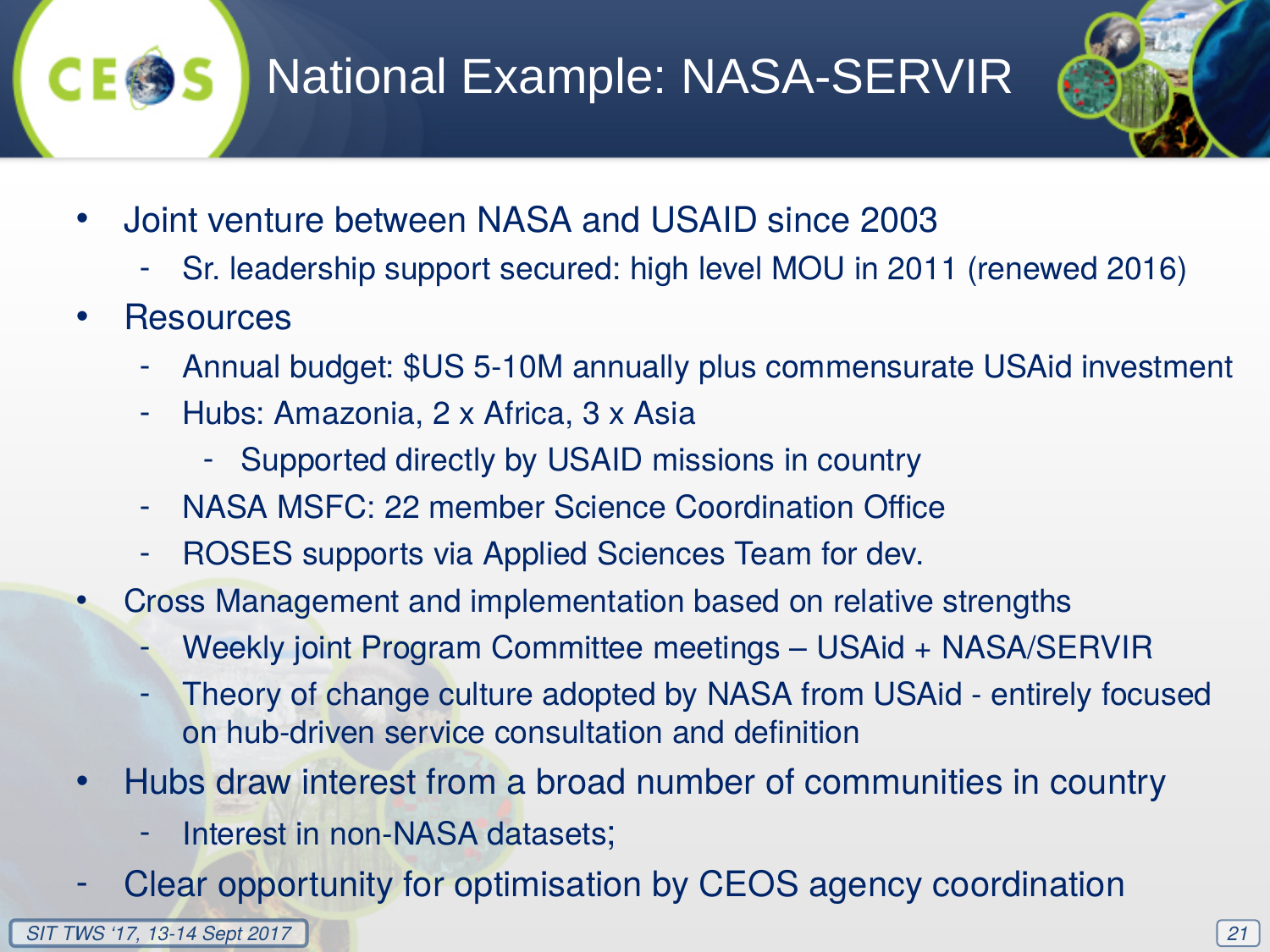

National Example: NASA-SERVIR
Joint venture between NASA and USAID since 2003
Sr. leadership support secured: high level MOU in 2011 (renewed 2016)
Resources
Annual budget: $US 5-10M annually plus commensurate USAid investment
Hubs: Amazonia, 2 x Africa, 3 x Asia
Supported directly by USAID missions in country
NASA MSFC: 22 member Science Coordination Office
ROSES supports via Applied Sciences Team for dev.
Cross Management and implementation based on relative strengths
Weekly joint Program Committee meetings – USAid + NASA/SERVIR
Theory of change culture adopted by NASA from USAid - entirely focused on hub-driven service consultation and definition
Hubs draw interest from a broad number of communities in country
Interest in non-NASA datasets;
Clear opportunity for optimisation by CEOS agency coordination
21